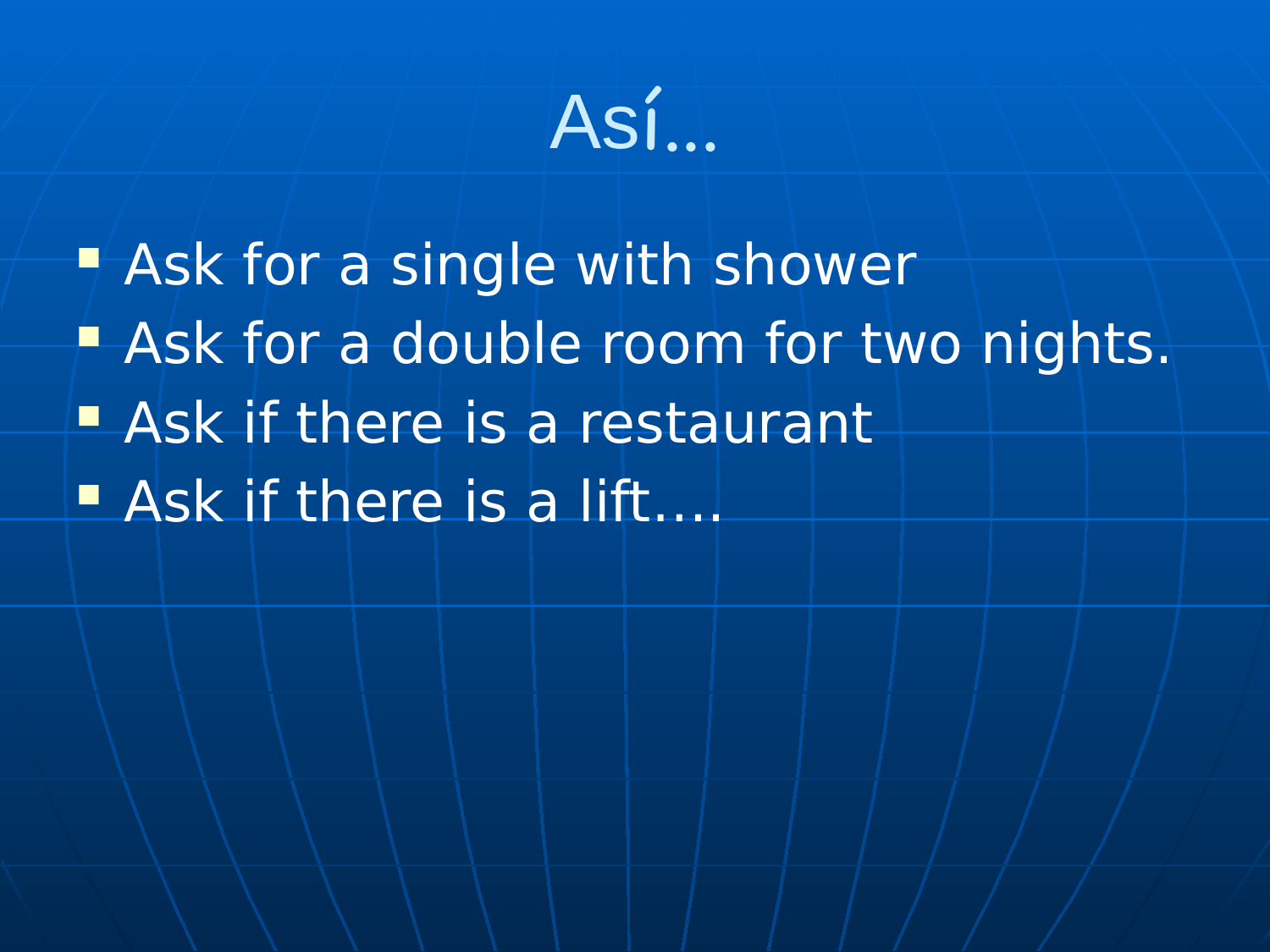

# Así...
Ask for a single with shower
Ask for a double room for two nights.
Ask if there is a restaurant
Ask if there is a lift….